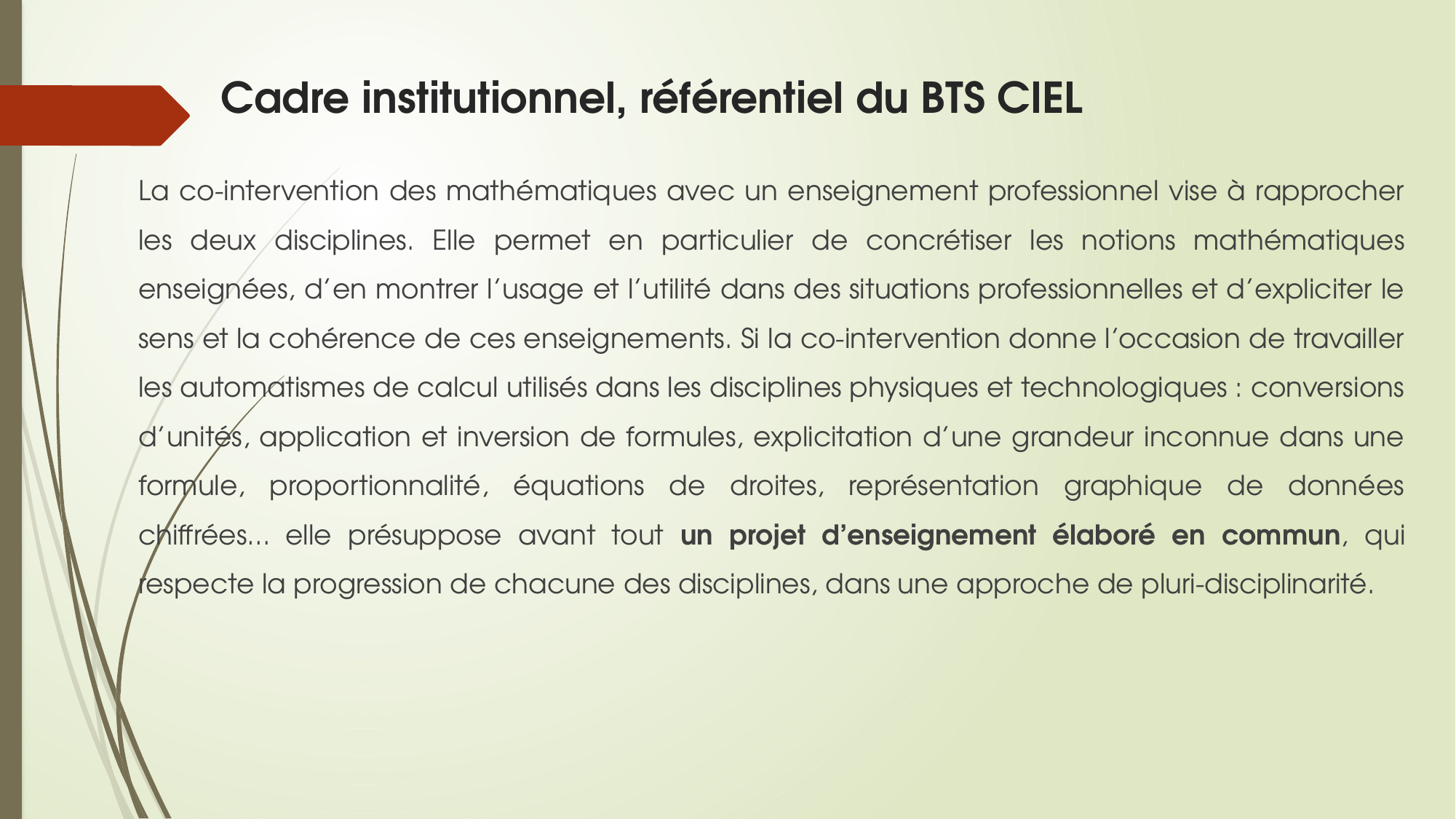

# Cadre institutionnel, référentiel du BTS CIEL
La co-intervention des mathématiques avec un enseignement professionnel vise à rapprocher les deux disciplines. Elle permet en particulier de concrétiser les notions mathématiques enseignées, d’en montrer l’usage et l’utilité dans des situations professionnelles et d’expliciter le sens et la cohérence de ces enseignements. Si la co-intervention donne l’occasion de travailler les automatismes de calcul utilisés dans les disciplines physiques et technologiques : conversions d’unités, application et inversion de formules, explicitation d’une grandeur inconnue dans une formule, proportionnalité, équations de droites, représentation graphique de données chiffrées… elle présuppose avant tout un projet d’enseignement élaboré en commun, qui respecte la progression de chacune des disciplines, dans une approche de pluri-disciplinarité.